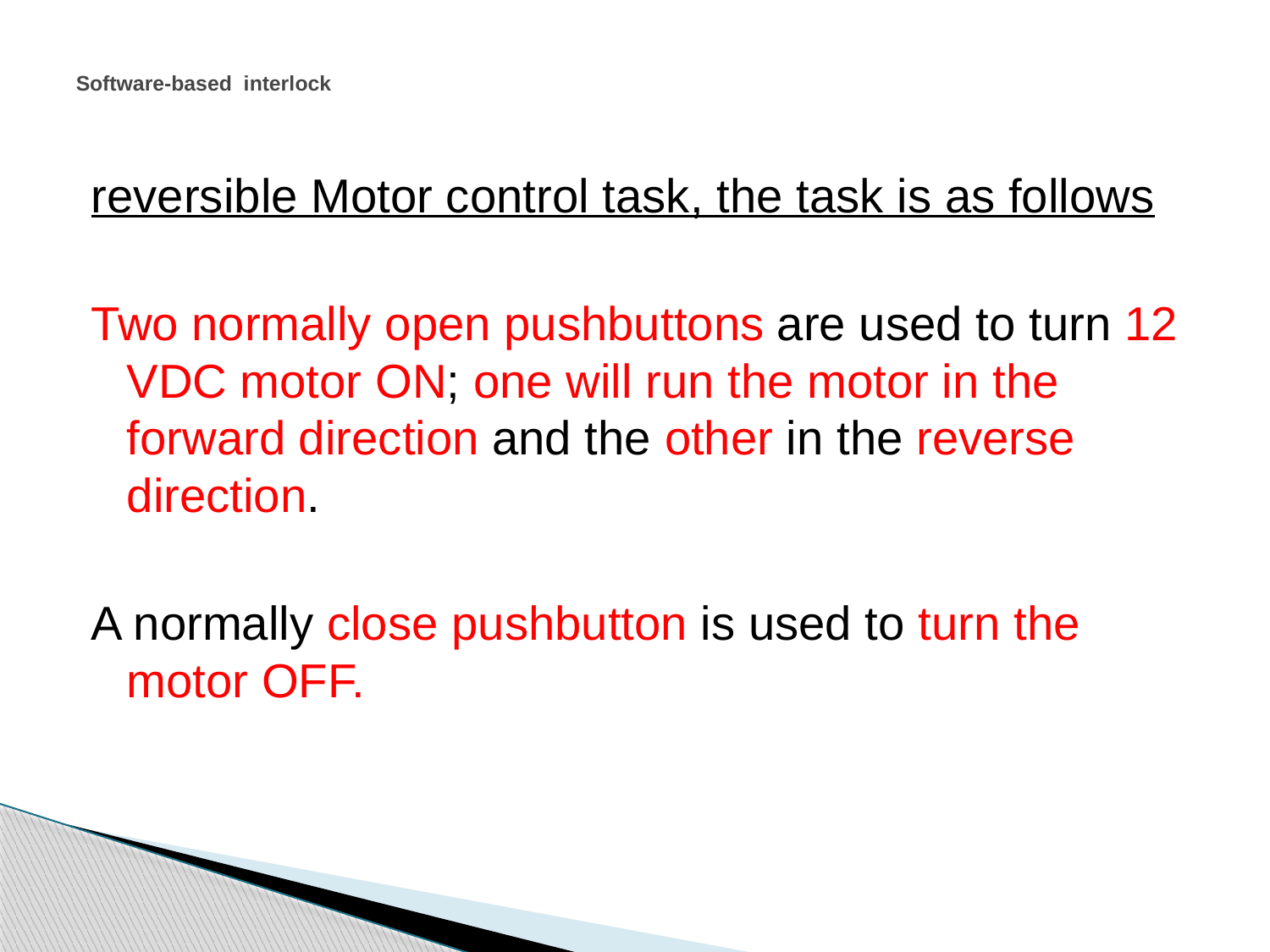

# Software-based  interlock
reversible Motor control task, the task is as follows

Two normally open pushbuttons are used to turn 12 VDC motor ON; one will run the motor in the forward direction and the other in the reverse direction.

A normally close pushbutton is used to turn the motor OFF.